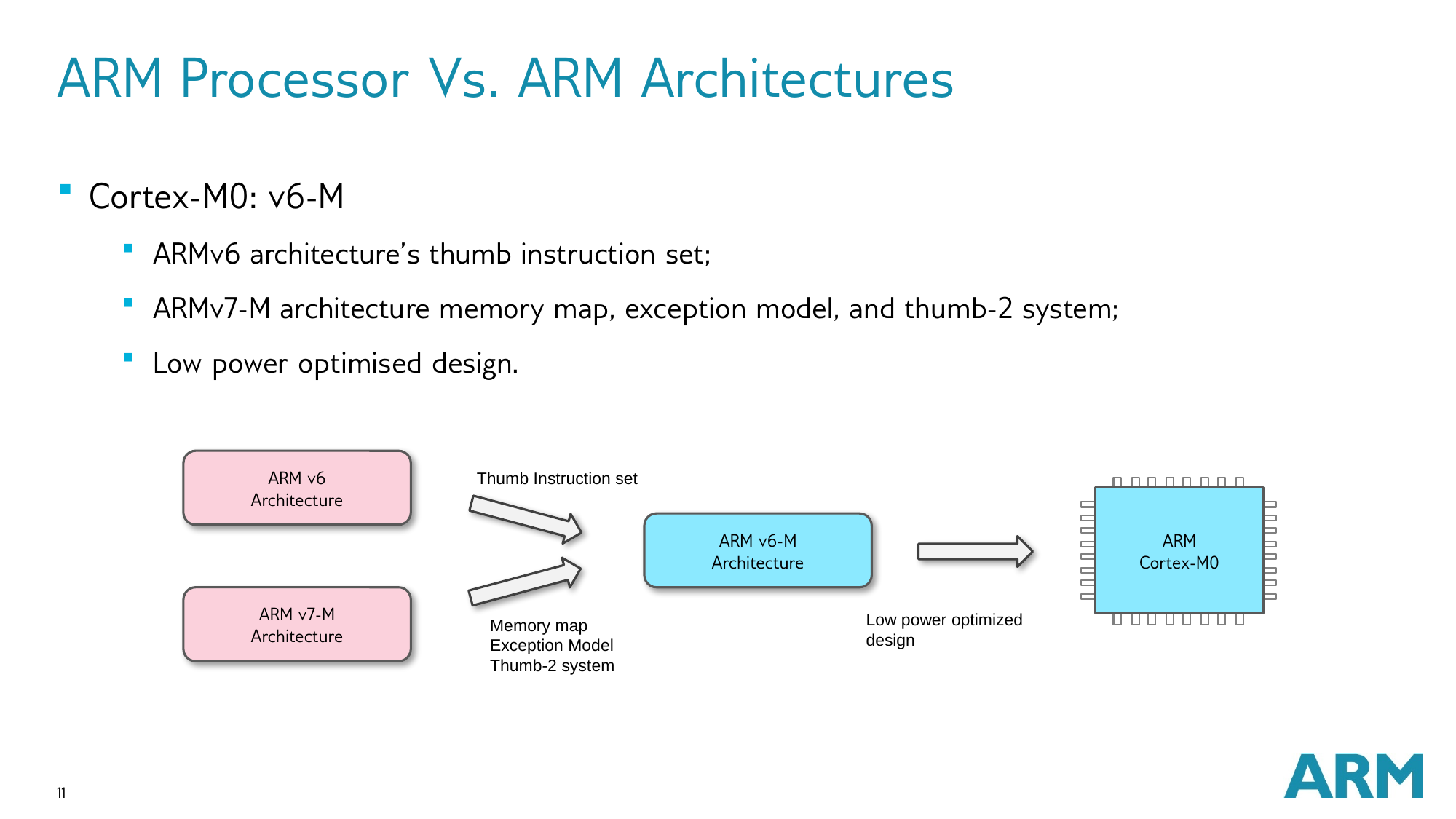

# ARM Processor Vs. ARM Architectures
Cortex-M0: v6-M
ARMv6 architecture’s thumb instruction set;
ARMv7-M architecture memory map, exception model, and thumb-2 system;
Low power optimised design.
ARM v6
Architecture
Thumb Instruction set

ARM
Cortex-M0

ARM v6-M
Architecture

ARM v7-M
Architecture
Low power optimized
design
Memory map
Exception Model
Thumb-2 system